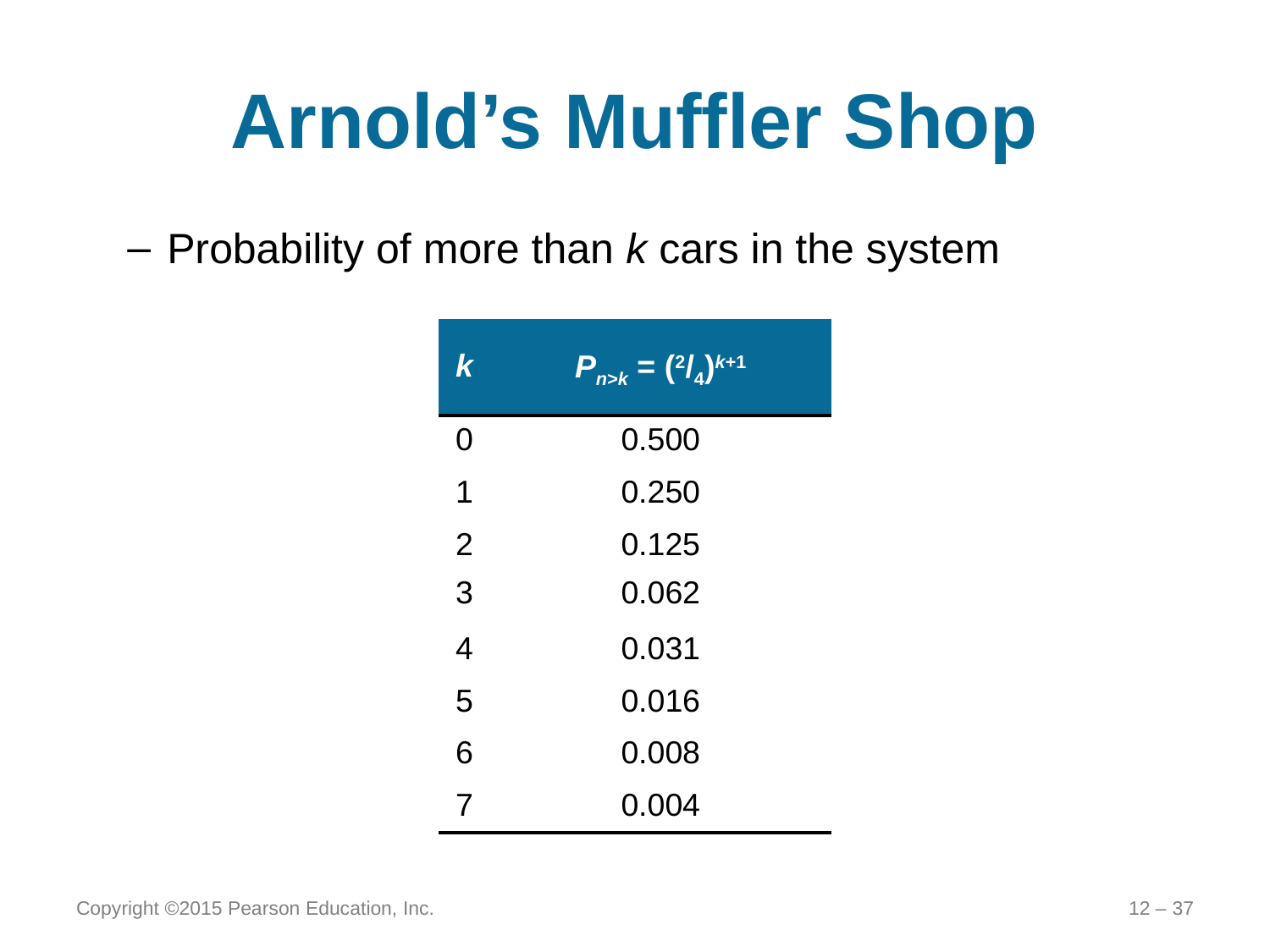

# Arnold’s Muffler Shop
Probability of more than k cars in the system
| k | Pn>k = (2/4)k+1 |
| --- | --- |
| 0 | 0.500 |
| 1 | 0.250 |
| 2 | 0.125 |
| 3 | 0.062 |
| 4 | 0.031 |
| 5 | 0.016 |
| 6 | 0.008 |
| 7 | 0.004 |
Copyright ©2015 Pearson Education, Inc.
12 – 37